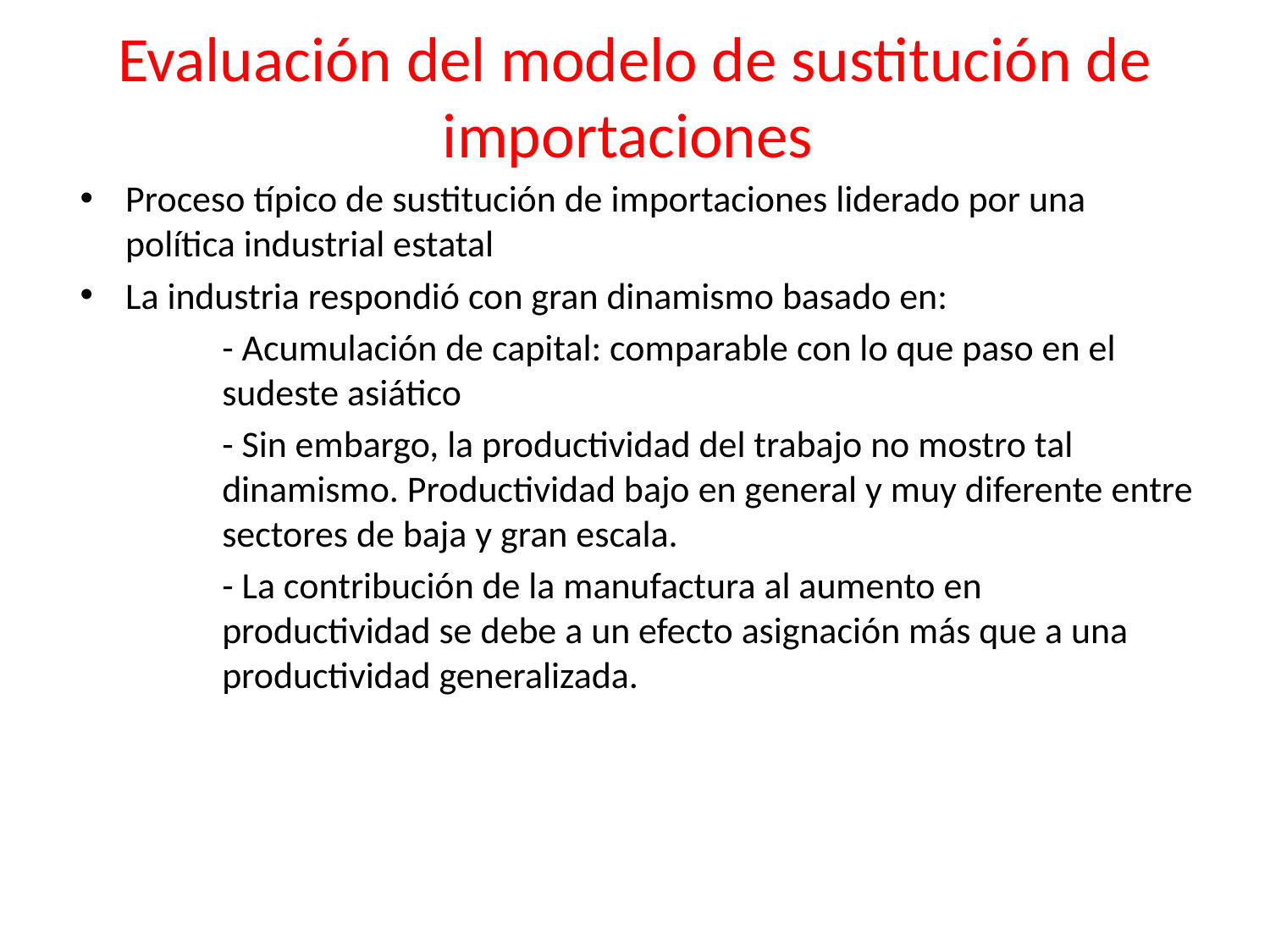

# Evaluación del modelo de sustitución de importaciones
Proceso típico de sustitución de importaciones liderado por una política industrial estatal
La industria respondió con gran dinamismo basado en:
	- Acumulación de capital: comparable con lo que paso en el sudeste asiático
	- Sin embargo, la productividad del trabajo no mostro tal dinamismo. Productividad bajo en general y muy diferente entre sectores de baja y gran escala.
	- La contribución de la manufactura al aumento en productividad se debe a un efecto asignación más que a una productividad generalizada.